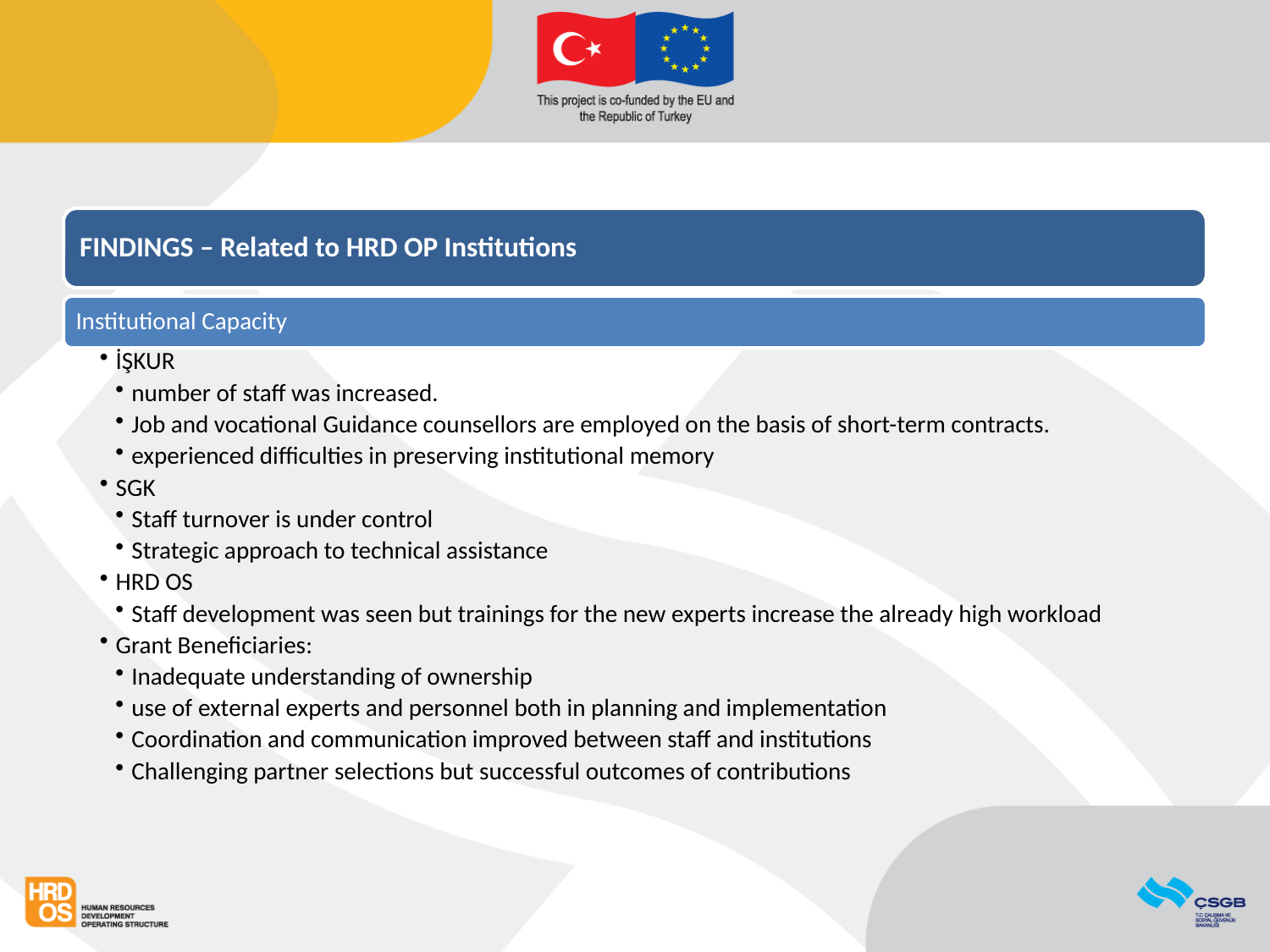

#
FINDINGS – Related to HRD OP Institutions
Institutional Capacity
İŞKUR
number of staff was increased.
Job and vocational Guidance counsellors are employed on the basis of short-term contracts.
experienced difficulties in preserving institutional memory
SGK
Staff turnover is under control
Strategic approach to technical assistance
HRD OS
Staff development was seen but trainings for the new experts increase the already high workload
Grant Beneficiaries:
Inadequate understanding of ownership
use of external experts and personnel both in planning and implementation
Coordination and communication improved between staff and institutions
Challenging partner selections but successful outcomes of contributions